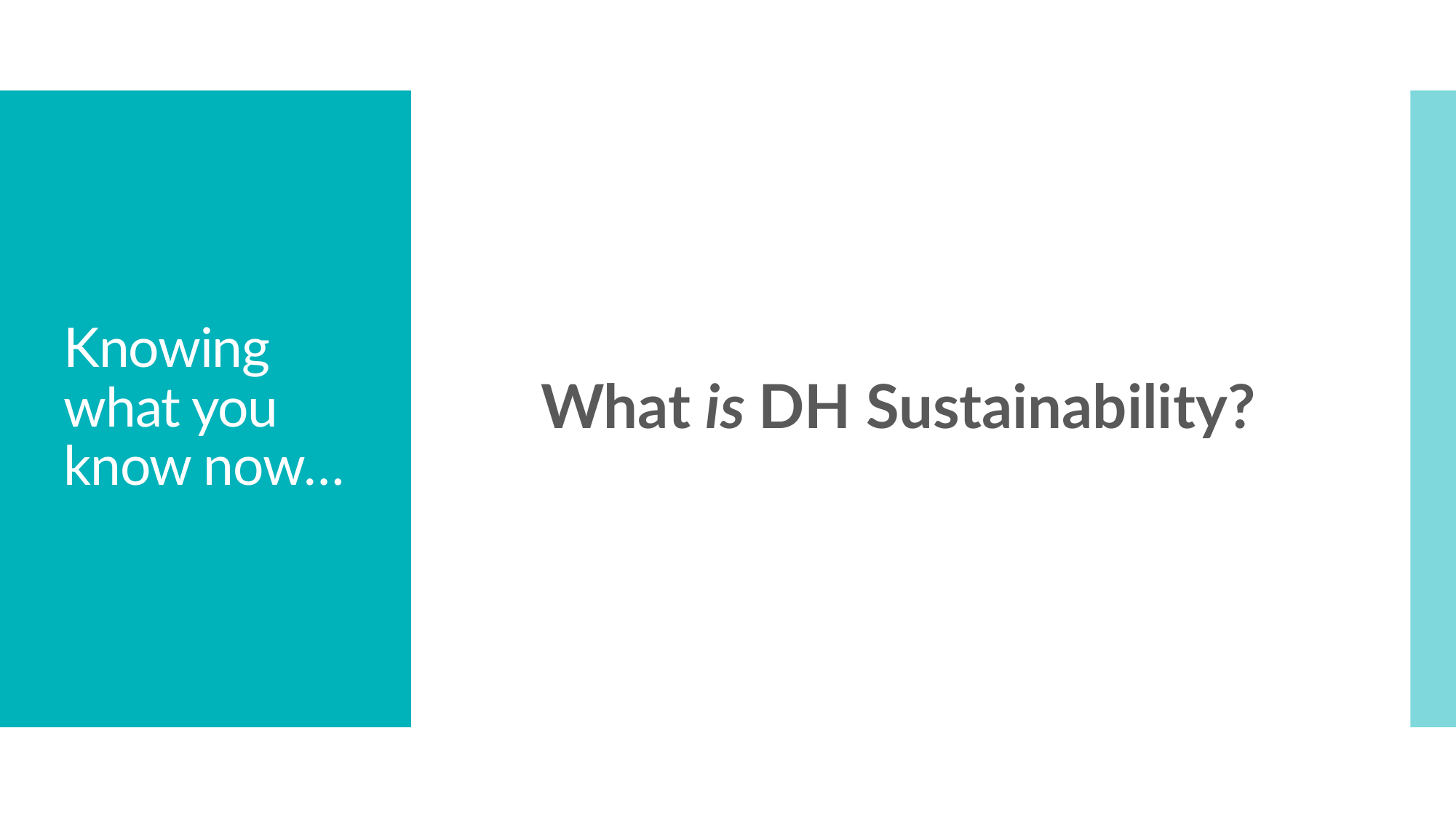

What is DH Sustainability?
# Knowing what you know now…